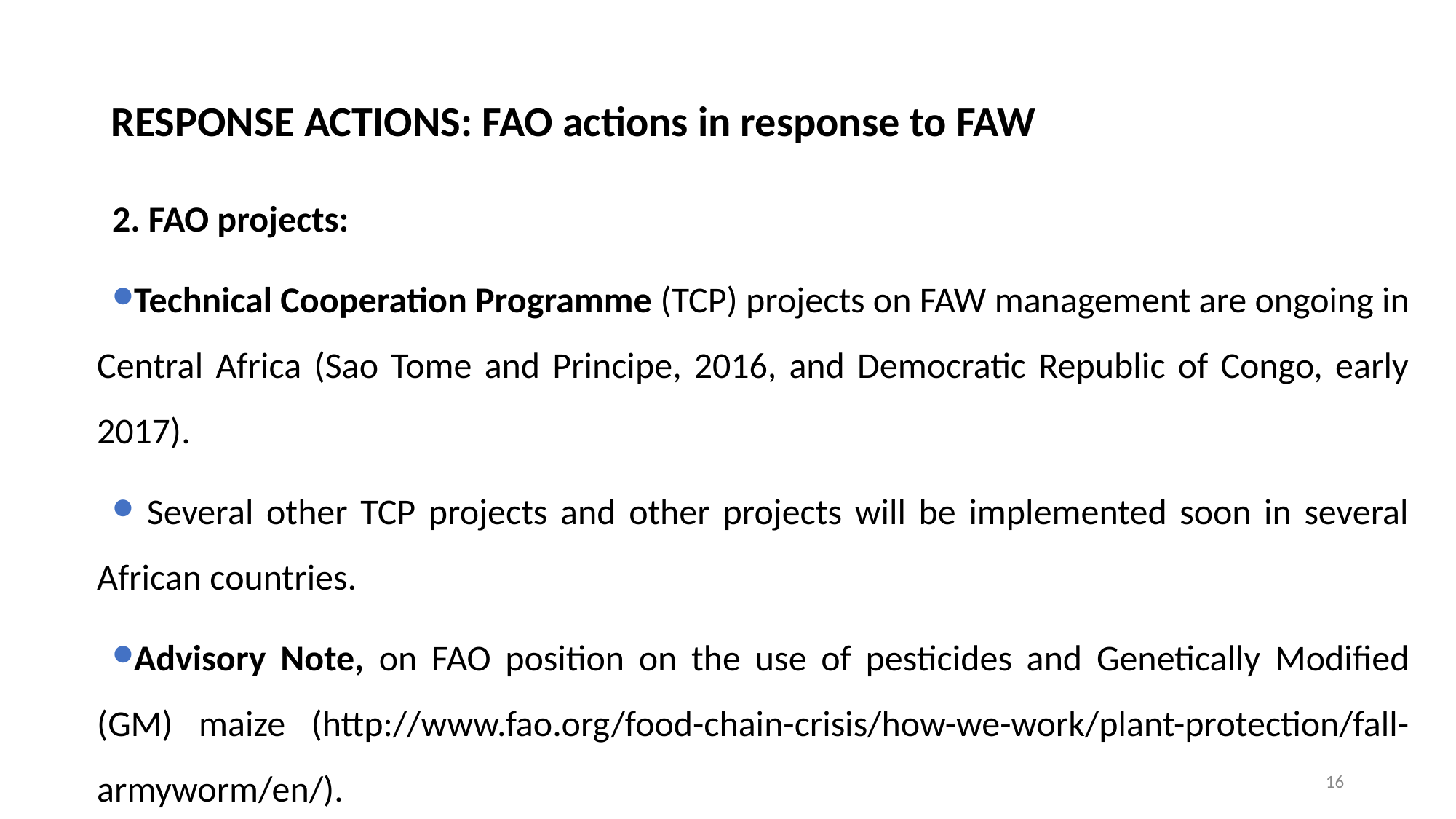

# RESPONSE ACTIONS: FAO actions in response to FAW
2. FAO projects:
Technical Cooperation Programme (TCP) projects on FAW management are ongoing in Central Africa (Sao Tome and Principe, 2016, and Democratic Republic of Congo, early 2017).
 Several other TCP projects and other projects will be implemented soon in several African countries.
Advisory Note, on FAO position on the use of pesticides and Genetically Modified (GM) maize (http://www.fao.org/food-chain-crisis/how-we-work/plant-protection/fall-armyworm/en/).

16